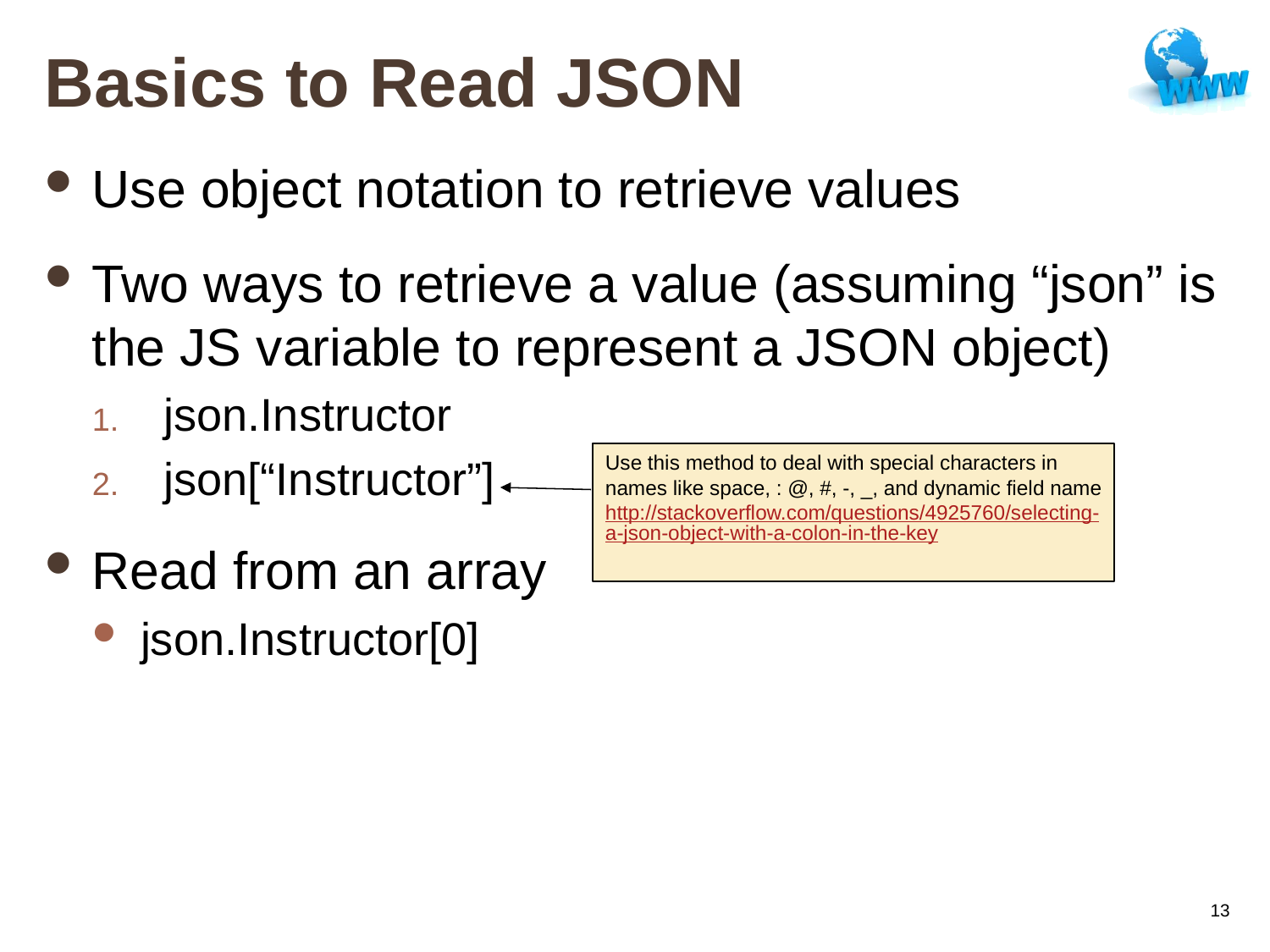

# Basics to Read JSON
Use object notation to retrieve values
Two ways to retrieve a value (assuming “json” is the JS variable to represent a JSON object)
json.Instructor
json[“Instructor”]
Read from an array
json.Instructor[0]
Use this method to deal with special characters in names like space, : @, #, -, _, and dynamic field name http://stackoverflow.com/questions/4925760/selecting-a-json-object-with-a-colon-in-the-key
13